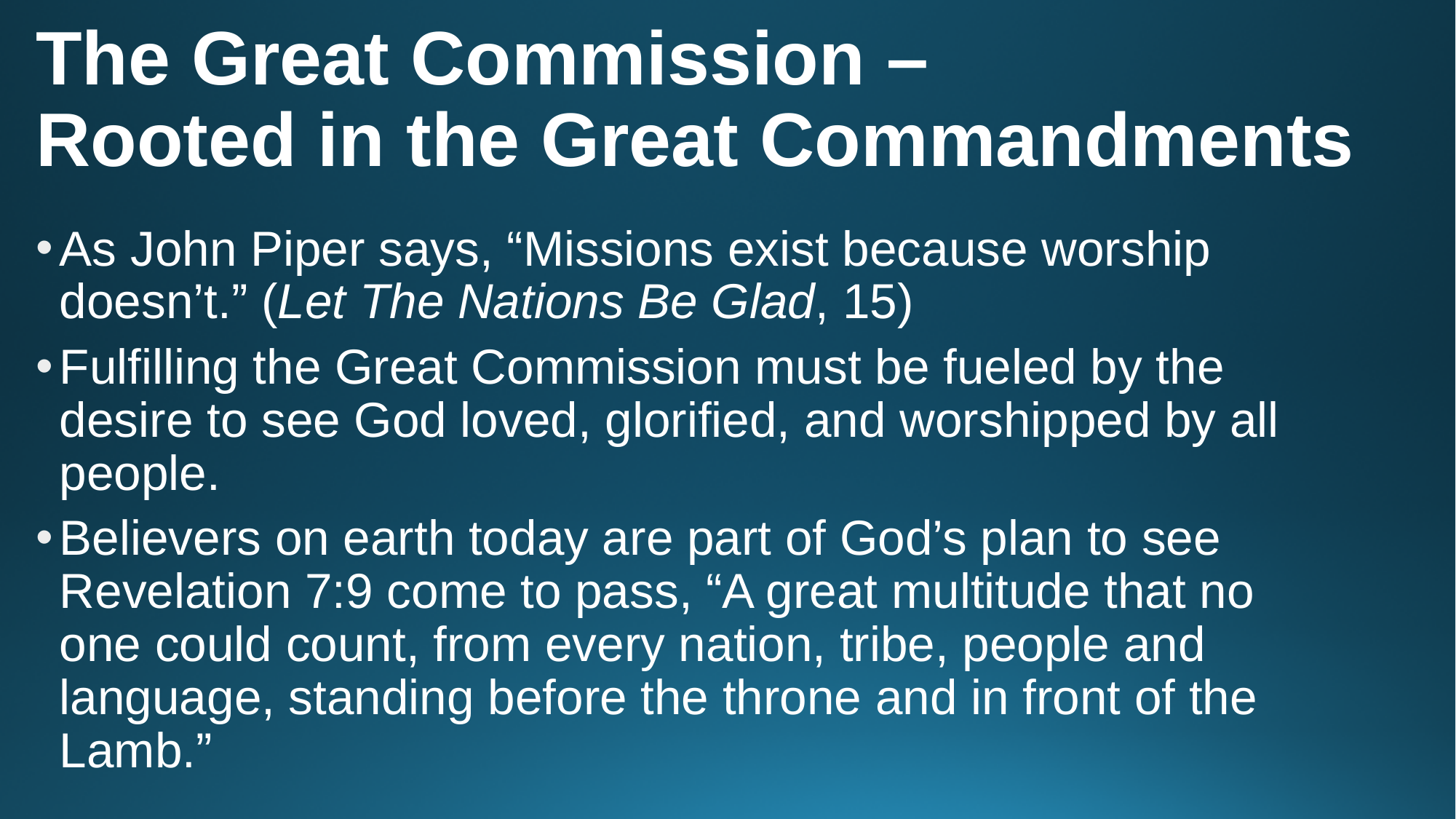

# The Great Commission – Rooted in the Great Commandments
As John Piper says, “Missions exist because worship doesn’t.” (Let The Nations Be Glad, 15)
Fulfilling the Great Commission must be fueled by the desire to see God loved, glorified, and worshipped by all people.
Believers on earth today are part of God’s plan to see Revelation 7:9 come to pass, “A great multitude that no one could count, from every nation, tribe, people and language, standing before the throne and in front of the Lamb.”